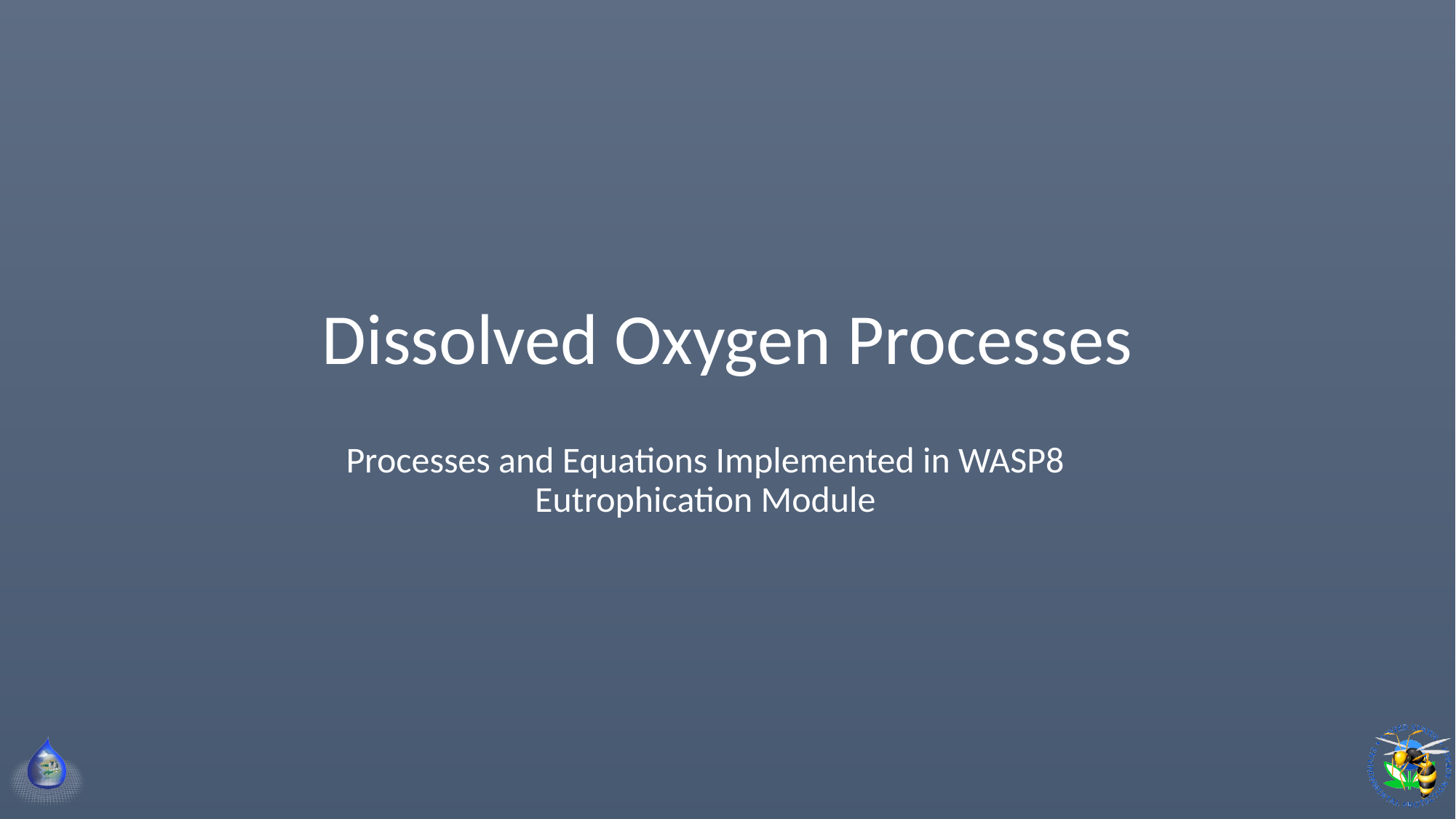

# Dissolved Oxygen Processes
Processes and Equations Implemented in WASP8 Eutrophication Module